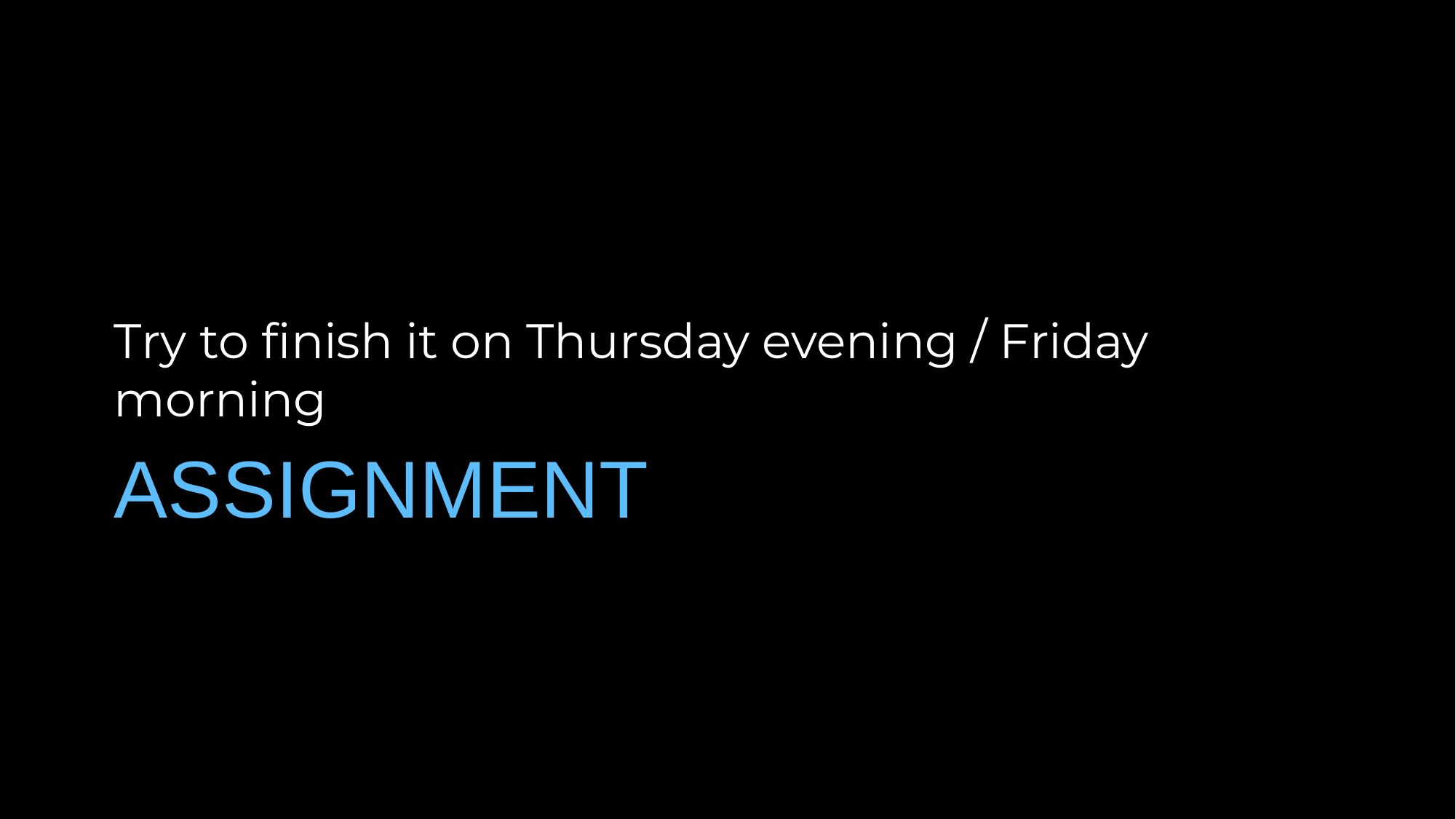

Try to finish it on Thursday evening / Friday morning
# Assignment